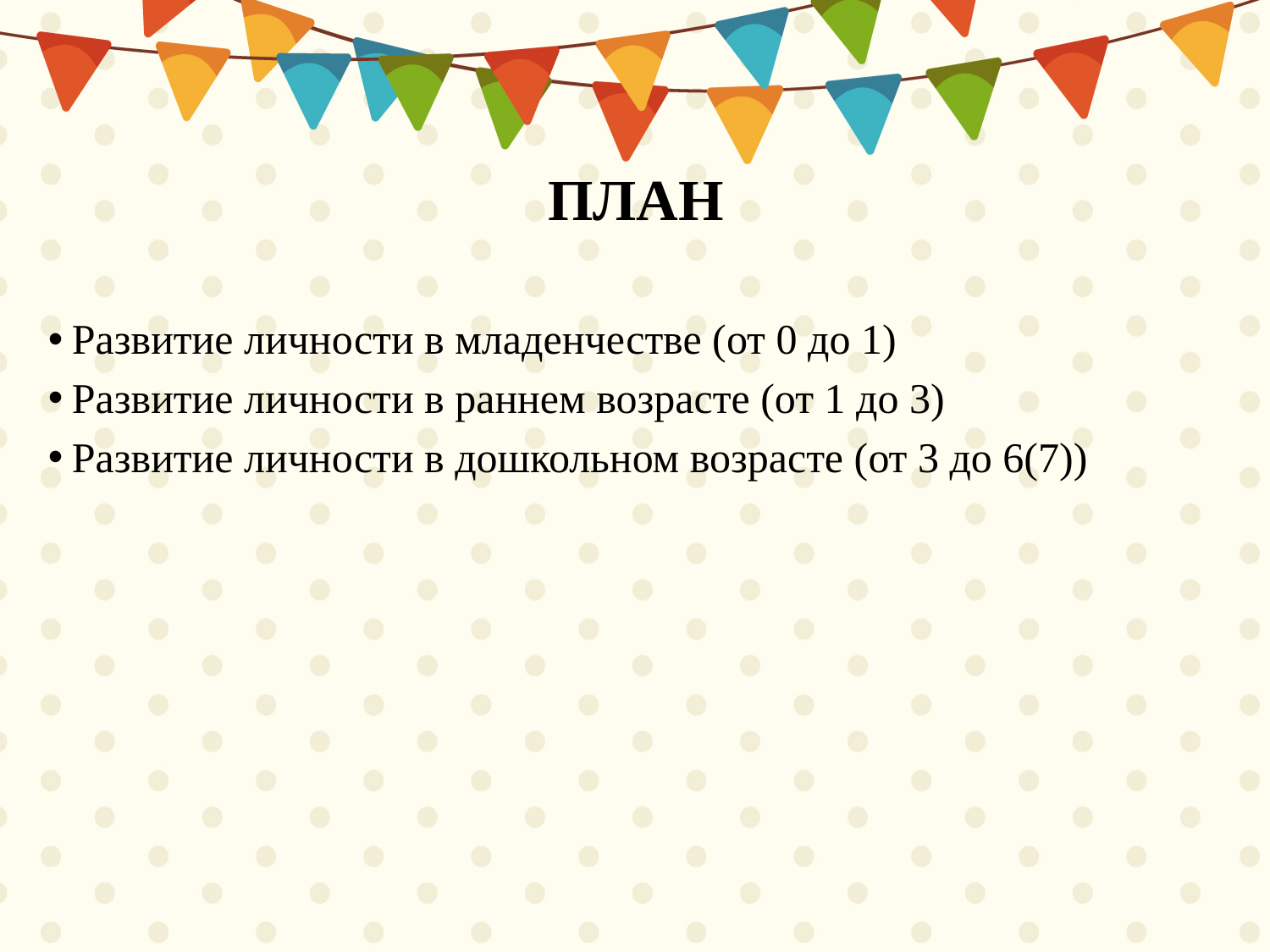

# ПЛАН
Развитие личности в младенчестве (от 0 до 1)
Развитие личности в раннем возрасте (от 1 до 3)
Развитие личности в дошкольном возрасте (от 3 до 6(7))